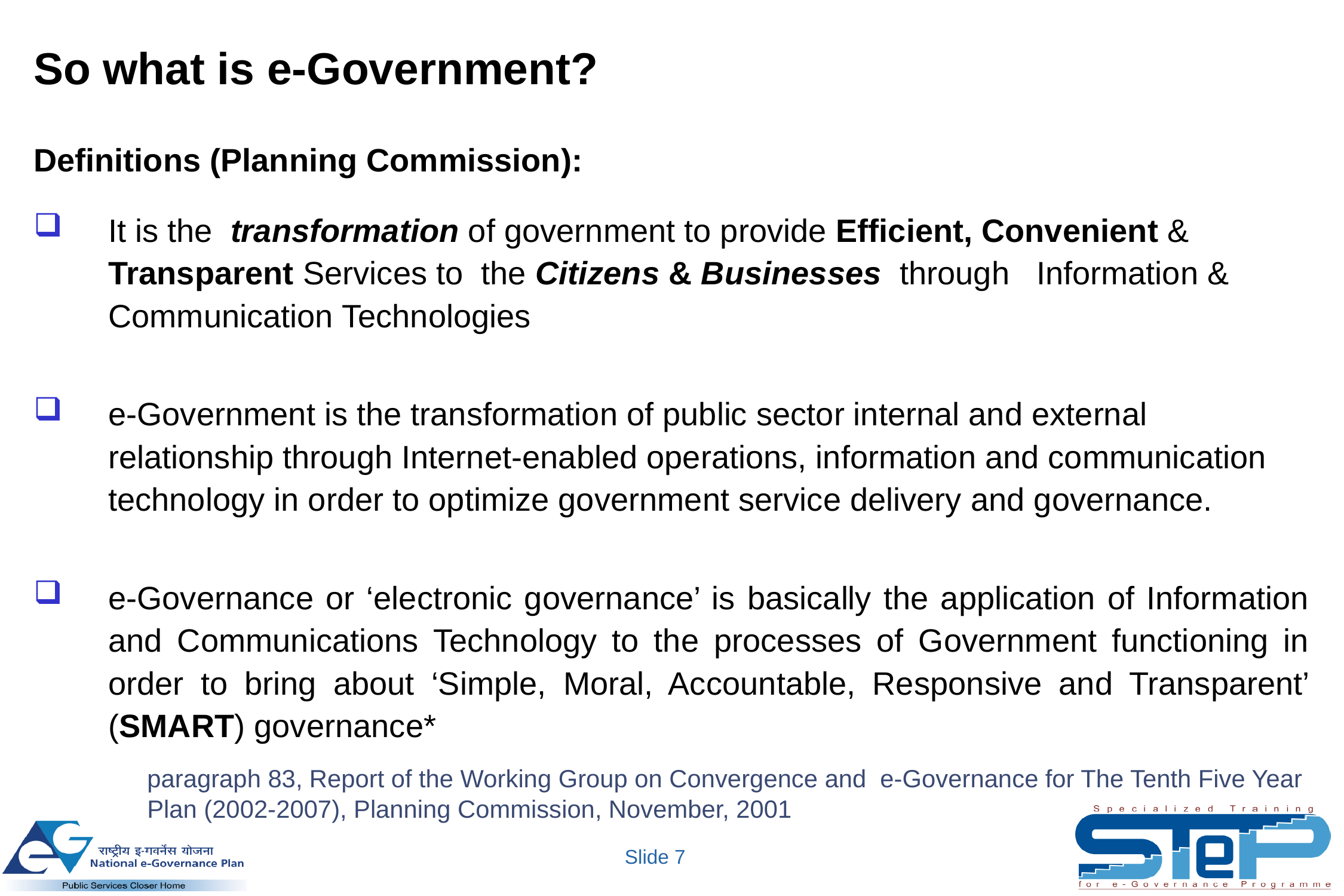

# So what is e-Government?
Definitions (Planning Commission):
It is the  transformation of government to provide Efficient, Convenient & Transparent Services to  the Citizens & Businesses  through   Information & Communication Technologies

e-Government is the transformation of public sector internal and external relationship through Internet-enabled operations, information and communication technology in order to optimize government service delivery and governance.

e-Governance or ‘electronic governance’ is basically the application of Information and Communications Technology to the processes of Government functioning in order to bring about ‘Simple, Moral, Accountable, Responsive and Transparent’ (SMART) governance*

paragraph 83, Report of the Working Group on Convergence and  e-Governance for The Tenth Five Year Plan (2002-2007), Planning Commission, November, 2001